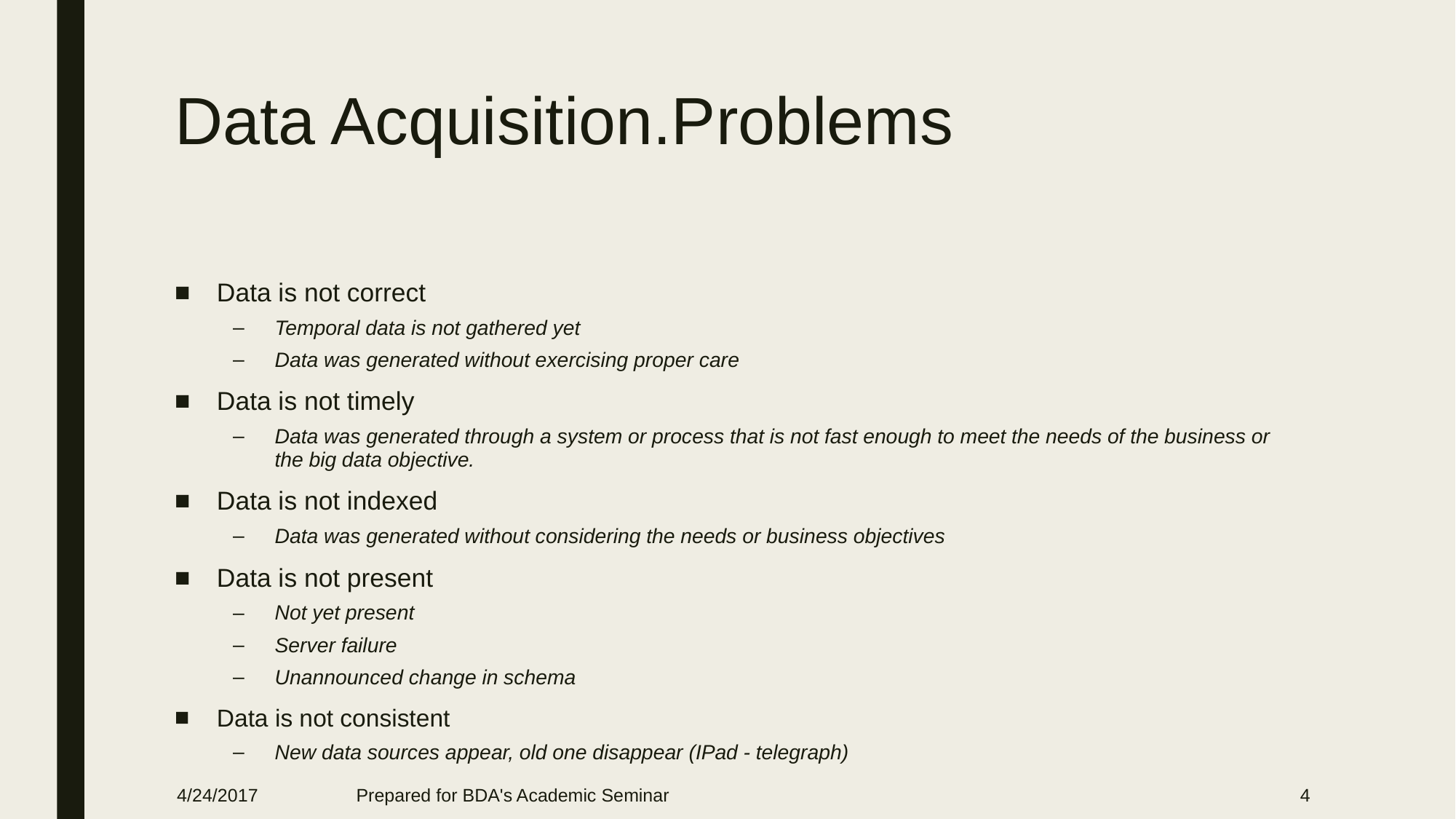

# Data Acquisition.Problems
Data is not correct
Temporal data is not gathered yet
Data was generated without exercising proper care
Data is not timely
Data was generated through a system or process that is not fast enough to meet the needs of the business or the big data objective.
Data is not indexed
Data was generated without considering the needs or business objectives
Data is not present
Not yet present
Server failure
Unannounced change in schema
Data is not consistent
New data sources appear, old one disappear (IPad - telegraph)

4/24/2017
Prepared for BDA's Academic Seminar
4